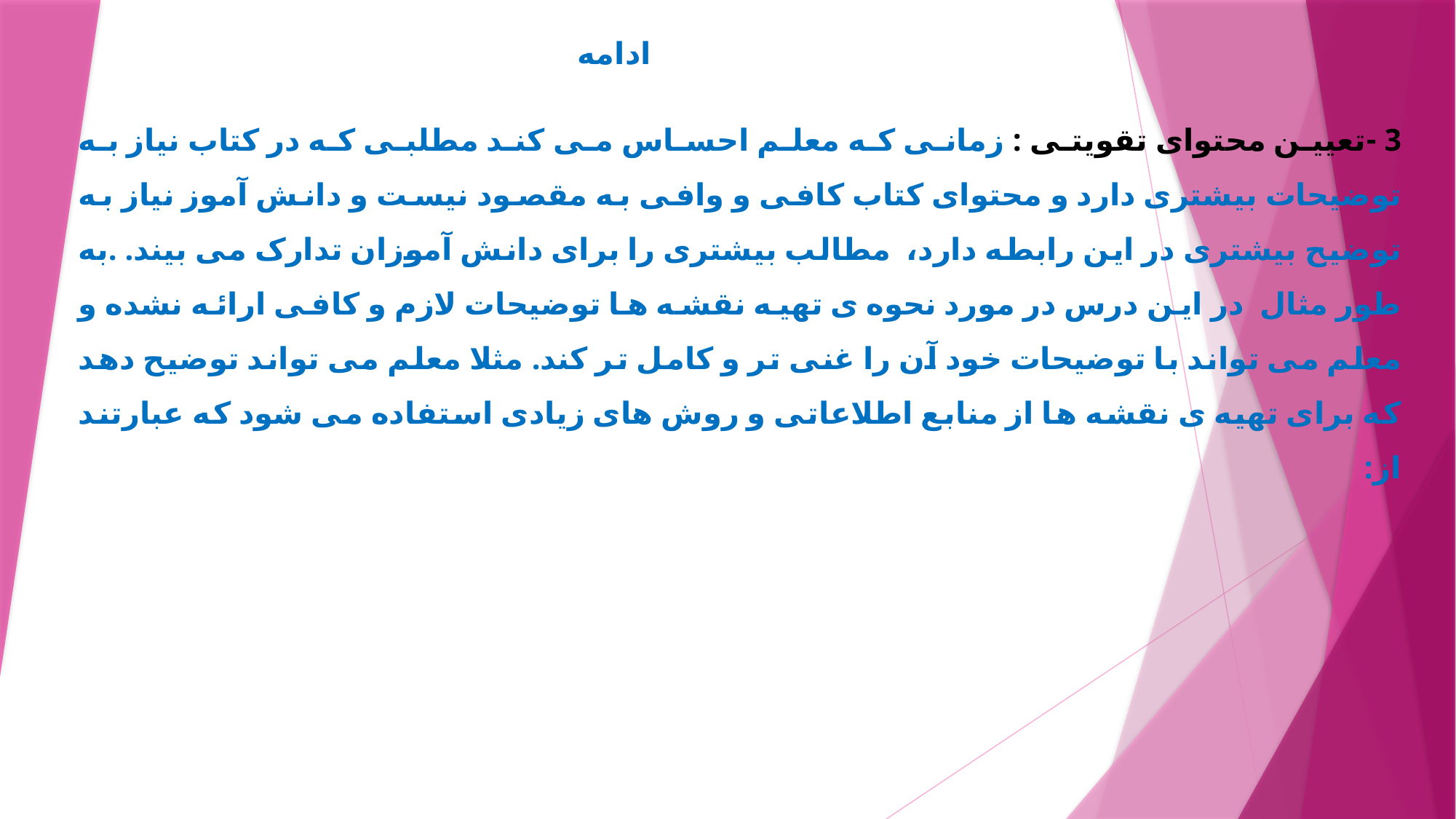

# ادامه
3 -تعیین محتوای تقویتی : زمانی که معلم احساس می کند مطلبی که در کتاب نیاز به توضیحات بیشتری دارد و محتوای کتاب کافی و وافی به مقصود نیست و دانش آموز نیاز به توضیح بیشتری در این رابطه دارد،  مطالب بیشتری را برای دانش آموزان تدارک می بیند. .به طور مثال  در این درس در مورد نحوه ی تهیه نقشه ها توضیحات لازم و کافی ارائه نشده و معلم می تواند با توضیحات خود آن را غنی تر و کامل تر کند. مثلا معلم می تواند توضیح دهد که برای تهیه ی نقشه ها از منابع اطلاعاتی و روش های زیادی استفاده می شود که عبارتند از: